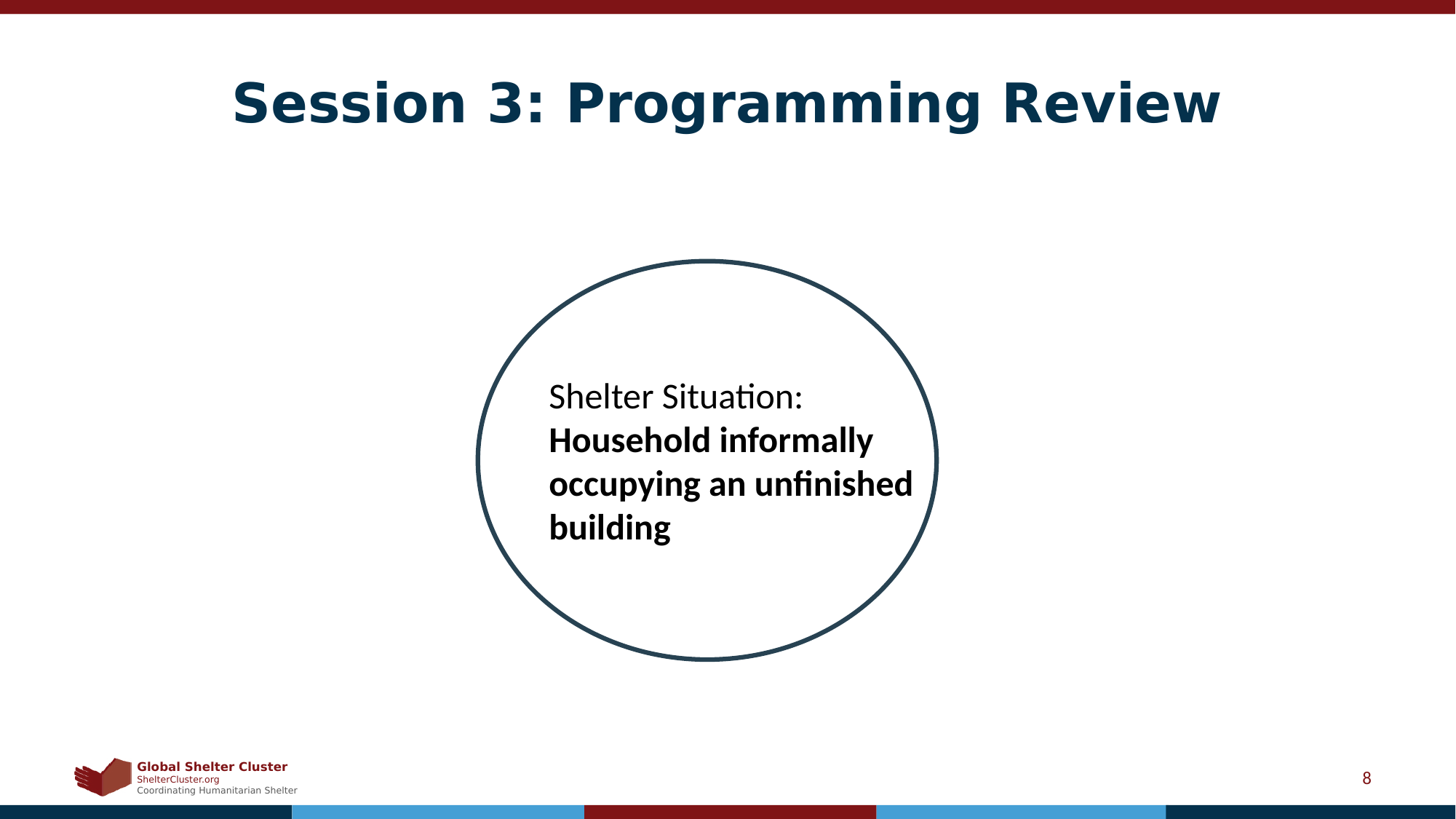

# Session 3: Programming Review

Shelter Situation:
Household informally
occupying an unfinished
building
8